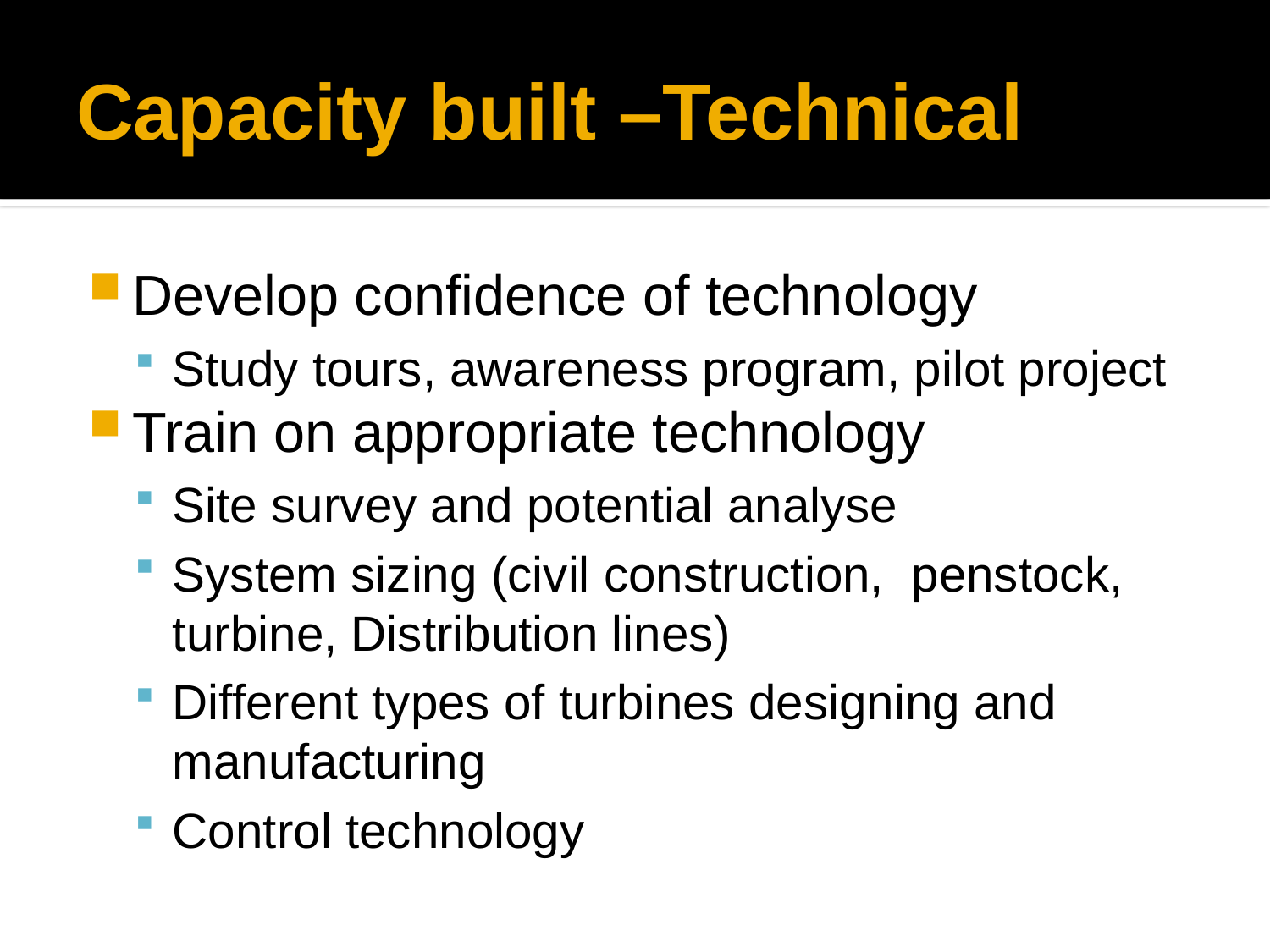

# Capacity built –Technical
Develop confidence of technology
Study tours, awareness program, pilot project
Train on appropriate technology
Site survey and potential analyse
System sizing (civil construction,  penstock, turbine, Distribution lines)
Different types of turbines designing and manufacturing
Control technology